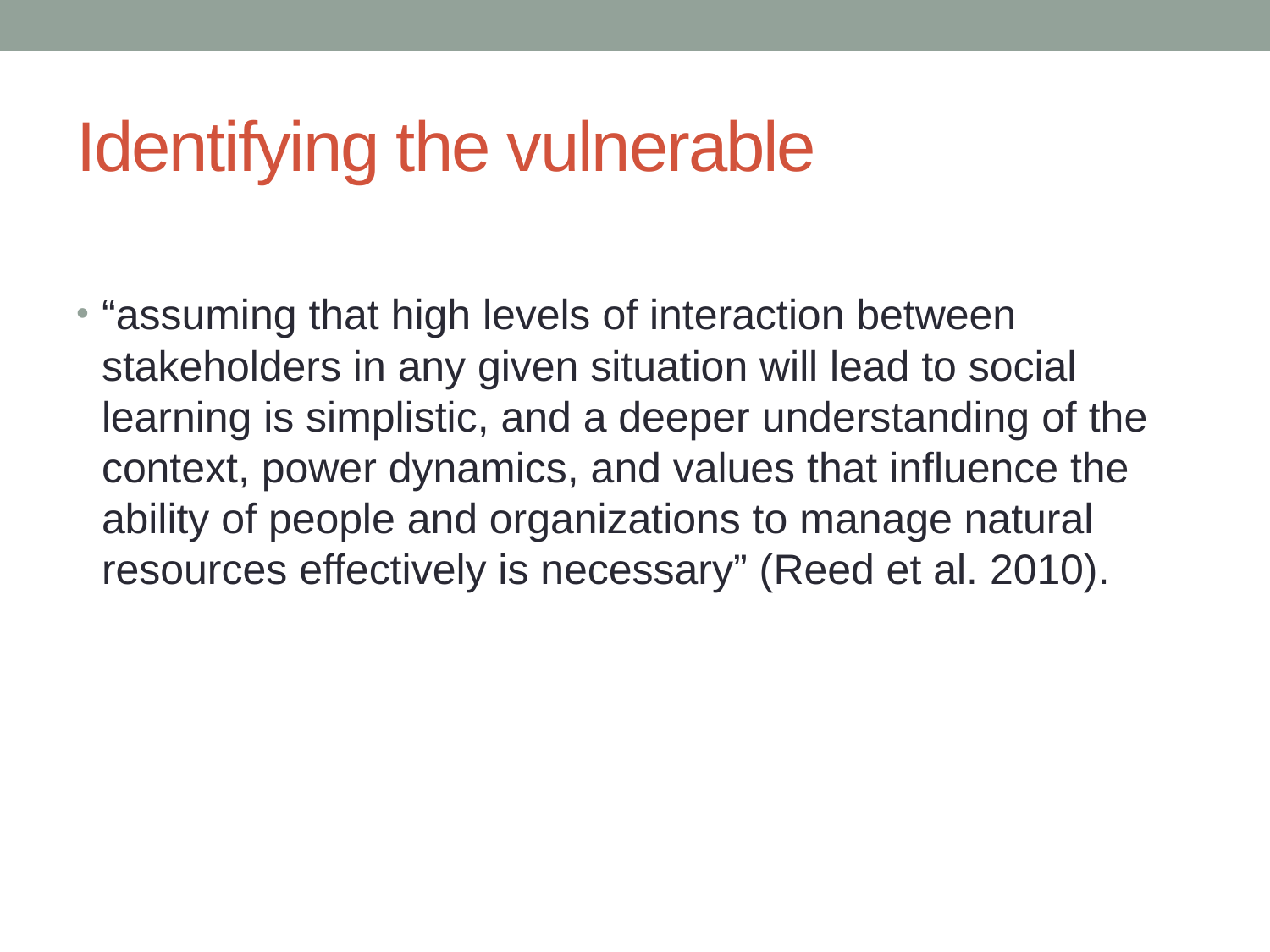

# Identifying the vulnerable

“assuming that high levels of interaction between stakeholders in any given situation will lead to social learning is simplistic, and a deeper understanding of the context, power dynamics, and values that influence the ability of people and organizations to manage natural resources effectively is necessary” (Reed et al. 2010).